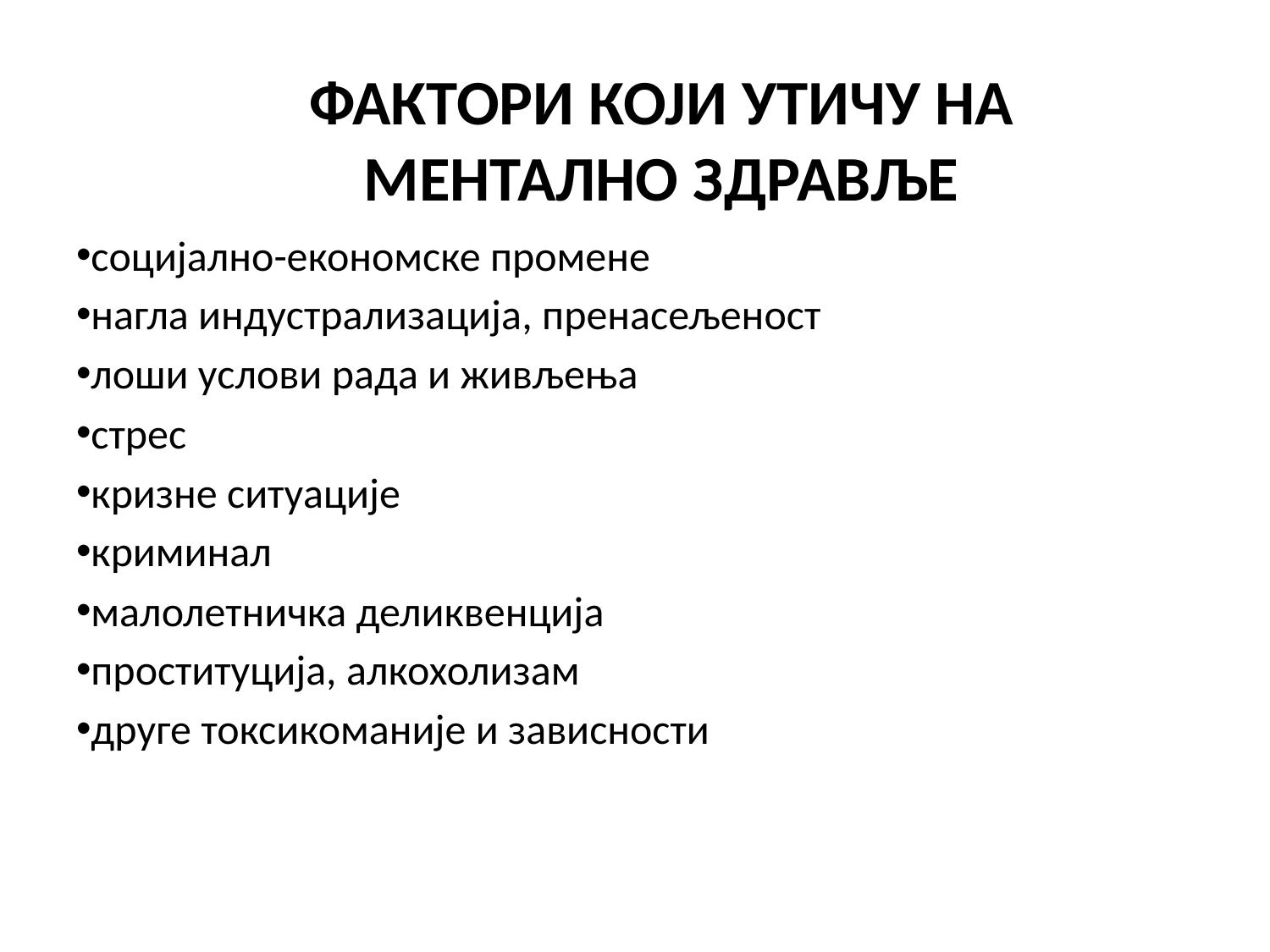

# ФАКТОРИ КОЈИ УТИЧУ НА МЕНТАЛНО ЗДРАВЉЕ
социјално-економске промене
нагла индустрализација, пренасељеност
лоши услови рада и живљења
стрес
кризне ситуације
криминал
малолетничка деликвенција
проституција, алкохолизам
друге токсикоманије и зависности